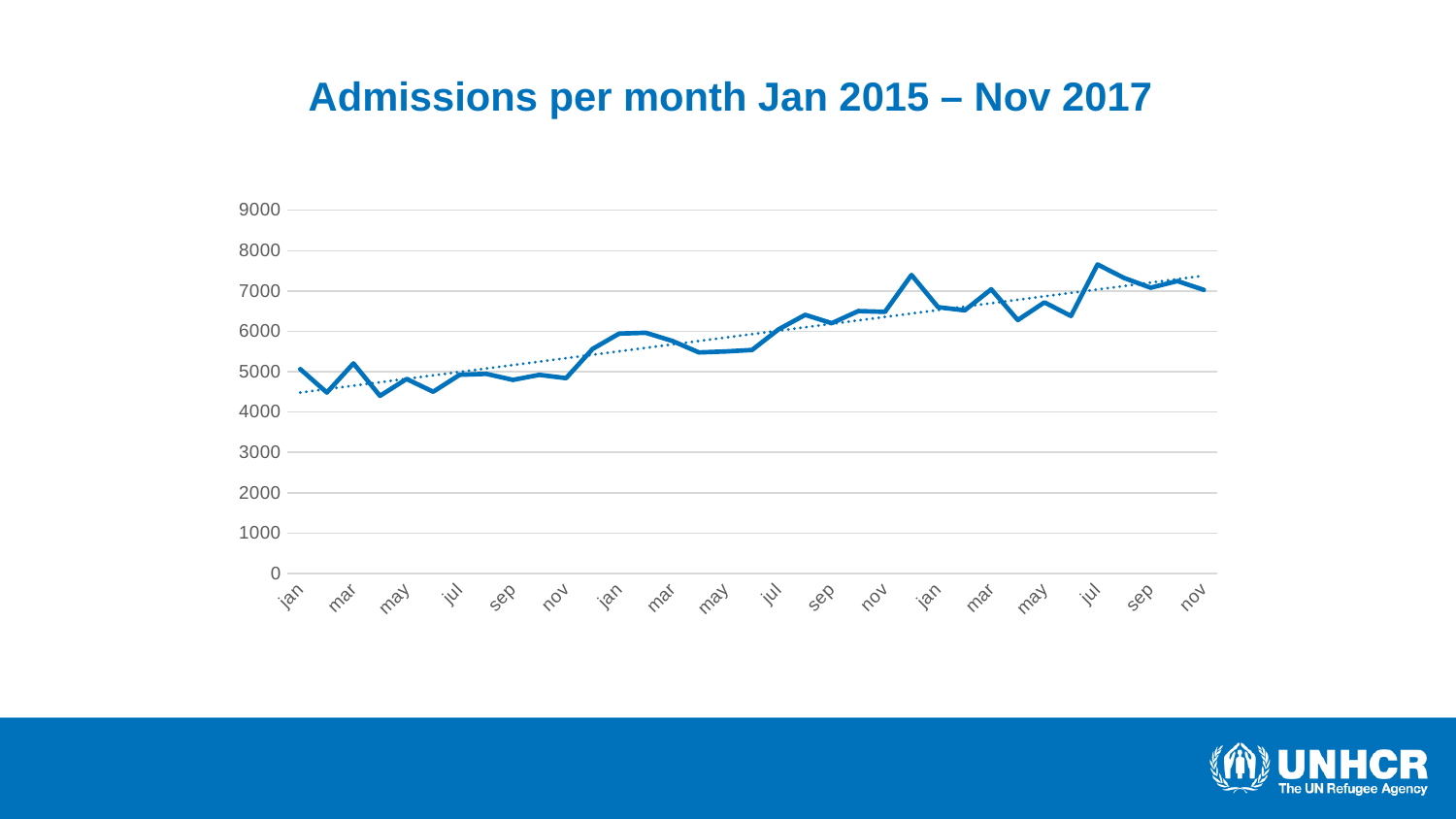

# Admissions per month Jan 2015 – Nov 2017

### Chart

| Category |  |
|---|---|
| jan | 5064.0 |
| feb | 4483.0 |
| mar | 5207.0 |
| apr | 4401.0 |
| may | 4820.0 |
| jun | 4503.0 |
| jul | 4924.0 |
| aug | 4947.0 |
| sep | 4797.0 |
| oct | 4922.0 |
| nov | 4840.0 |
| dec | 5566.0 |
| jan | 5946.0 |
| feb | 5965.0 |
| mar | 5762.0 |
| apr | 5478.0 |
| may | 5502.0 |
| jun | 5539.0 |
| jul | 6050.0 |
| aug | 6410.0 |
| sep | 6202.0 |
| oct | 6504.0 |
| nov | 6484.0 |
| dec | 7398.0 |
| jan | 6600.0 |
| feb | 6520.0 |
| mar | 7044.0 |
| apr | 6281.0 |
| may | 6720.0 |
| jun | 6381.0 |
| jul | 7658.0 |
| aug | 7323.0 |
| sep | 7082.0 |
| oct | 7247.0 |
| nov | 7028.0 |